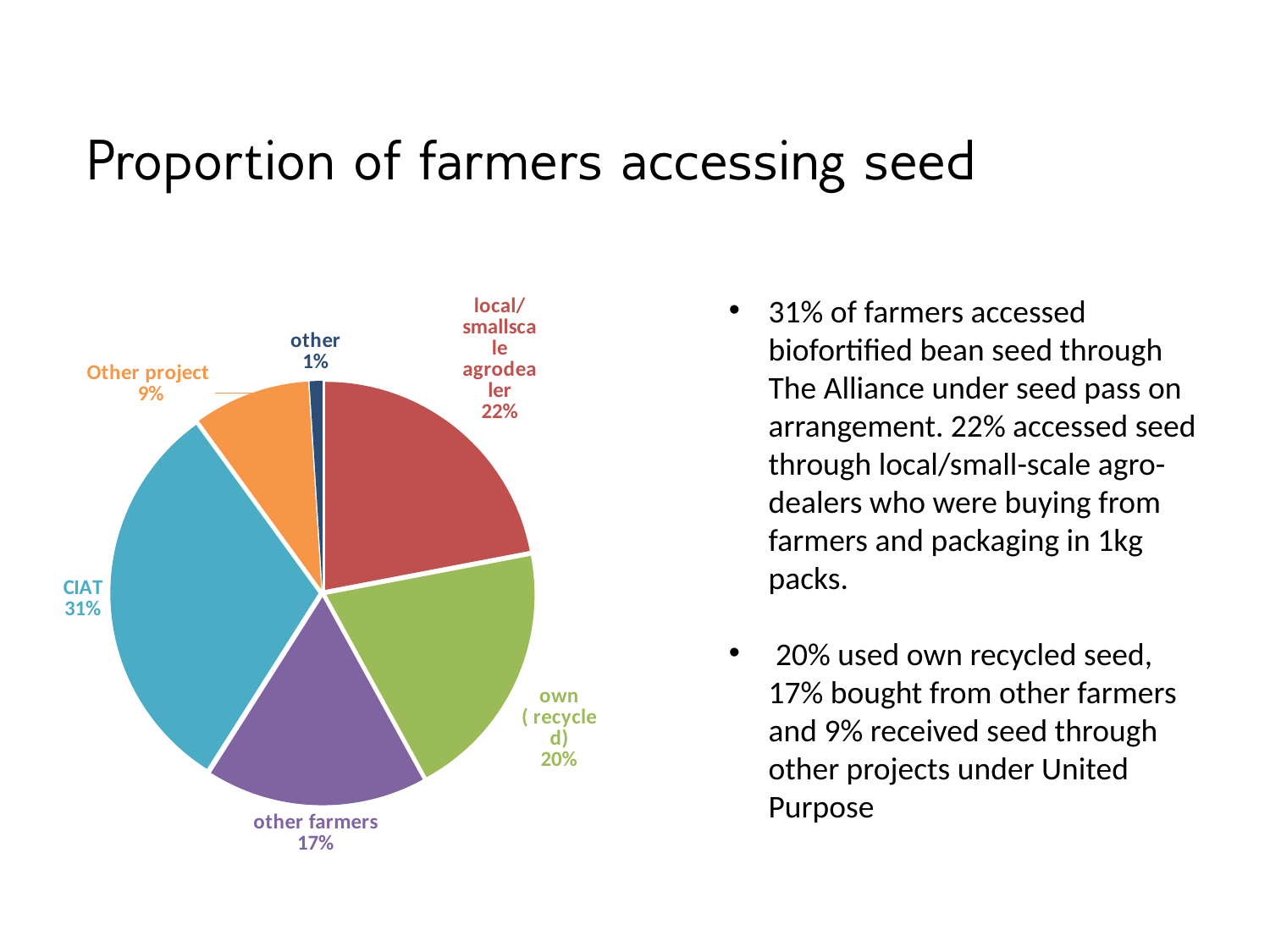

Proportion of farmers accessing seed

### Chart

| Category | PERCENT |
|---|---|
|  | None |
| local/ smallscale agrodealer | 22.0 |
| own ( recycled) | 20.0 |
| other farmers | 17.0 |
| CIAT | 31.0 |
| Other project  | 9.0 |
| other | 1.0 |
31% of farmers accessed biofortified bean seed through The Alliance under seed pass on arrangement. 22% accessed seed through local/small-scale agro-dealers who were buying from farmers and packaging in 1kg packs.

 20% used own recycled seed, 17% bought from other farmers and 9% received seed through other projects under United Purpose